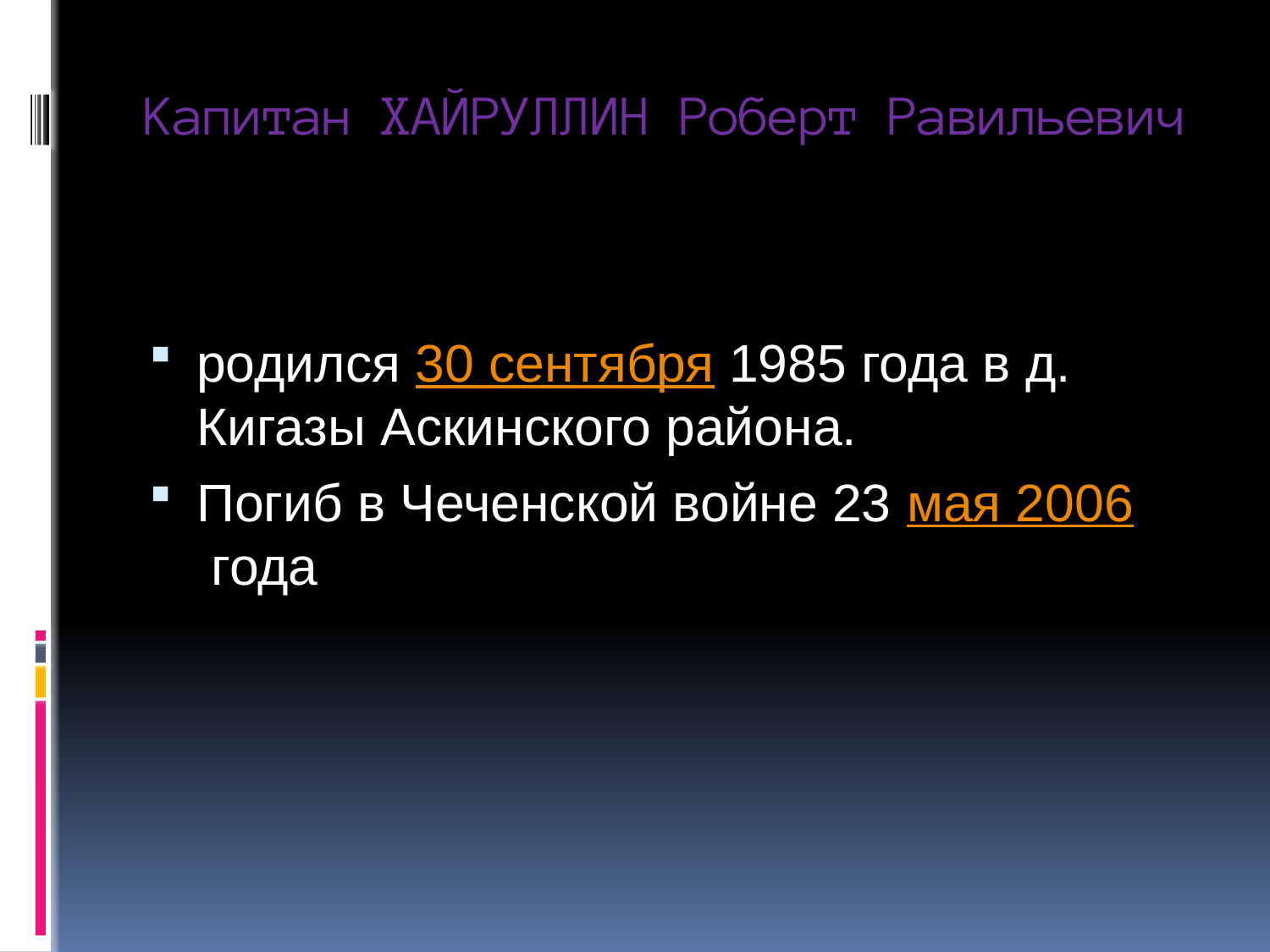

# Капитан ХАЙРУЛЛИН Роберт Равильевич

родился 30 сентября 1985 года в д. Кигазы Аскинского района.
Погиб в Чеченской войне 23 мая 2006 года